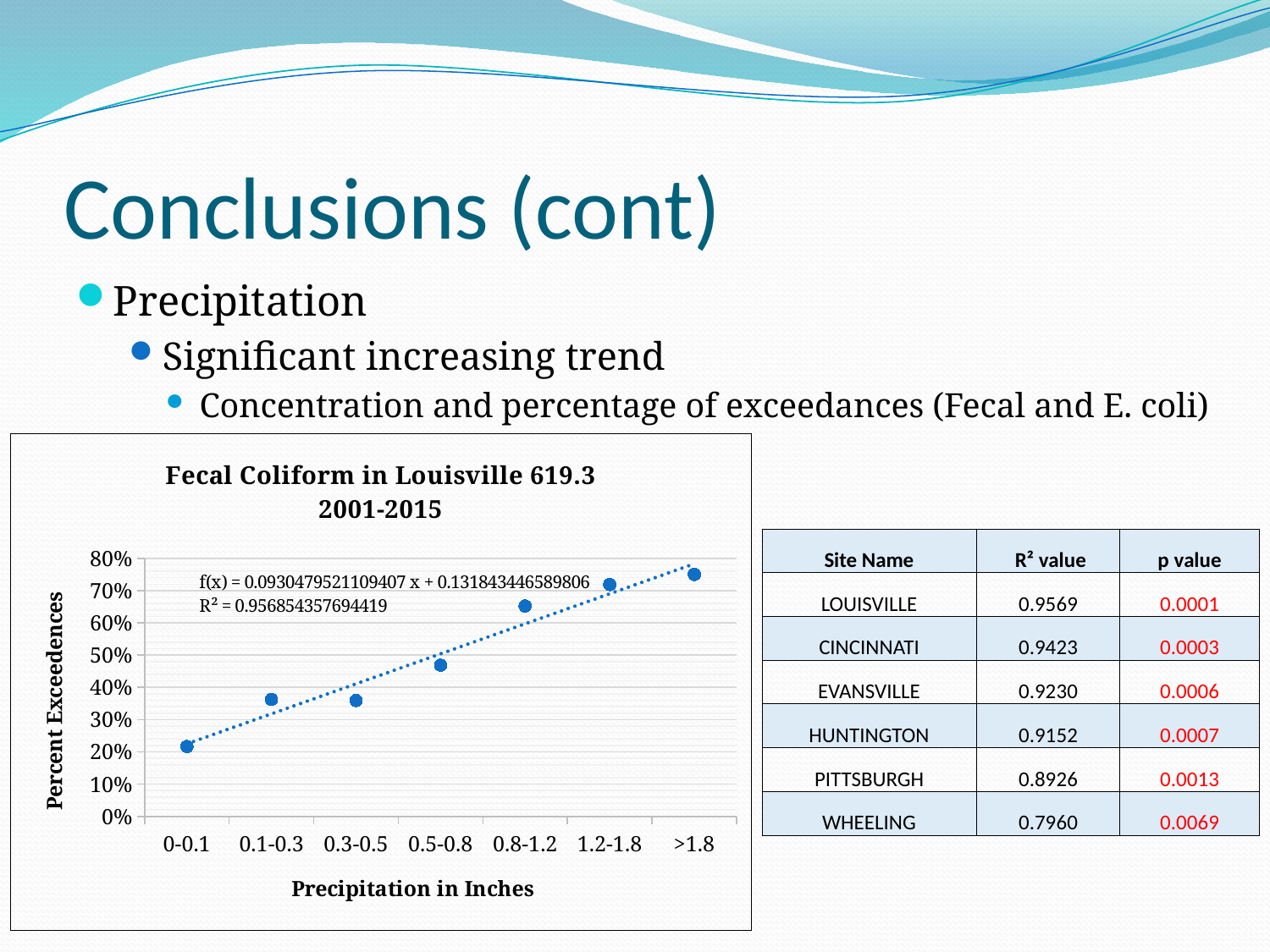

# Conclusions (cont)
Precipitation
Significant increasing trend
Concentration and percentage of exceedances (Fecal and E. coli)

### Chart: Fecal Coliform in Louisville 619.3
2001-2015

| Category |  |
|---|---|
| 0-0.1 | 0.21656050955414033 |
| 0.1-0.3 | 0.36263736263736285 |
| 0.3-0.5 | 0.35937500000000044 |
| 0.5-0.8 | 0.46875 |
| 0.8-1.2 | 0.6521739130434803 |
| 1.2-1.8 | 0.7187500000000009 |
| >1.8 | 0.7500000000000008 |
| Site Name | R² value | p value |
| --- | --- | --- |
| LOUISVILLE | 0.9569 | 0.0001 |
| CINCINNATI | 0.9423 | 0.0003 |
| EVANSVILLE | 0.9230 | 0.0006 |
| HUNTINGTON | 0.9152 | 0.0007 |
| PITTSBURGH | 0.8926 | 0.0013 |
| WHEELING | 0.7960 | 0.0069 |